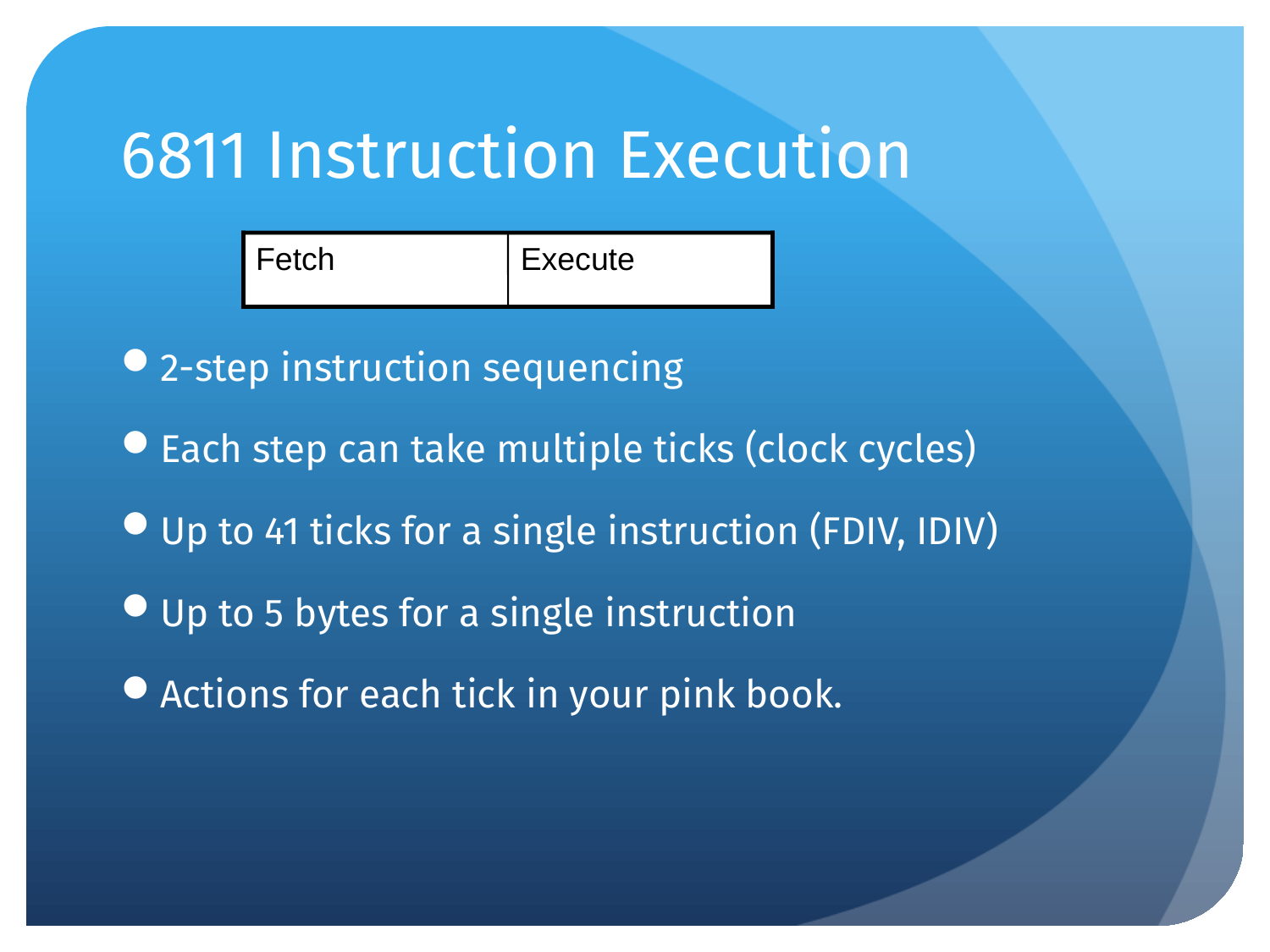

# 6811 Instruction Execution
Fetch

Execute

2-step instruction sequencing
Each step can take multiple ticks (clock cycles)
Up to 41 ticks for a single instruction (FDIV, IDIV)
Up to 5 bytes for a single instruction
Actions for each tick in your pink book.